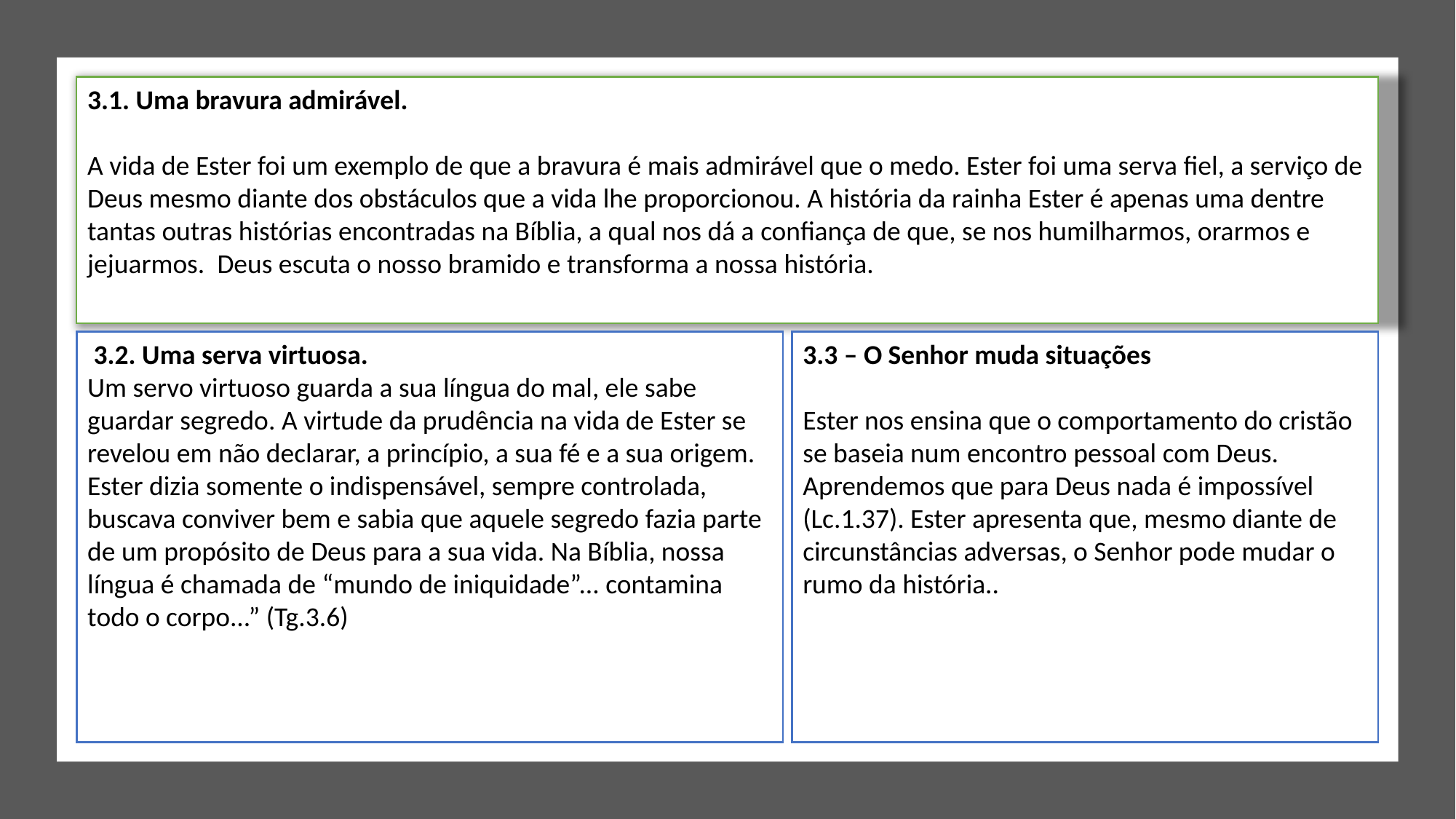

3.1. Uma bravura admirável.

A vida de Ester foi um exemplo de que a bravura é mais admirável que o medo. Ester foi uma serva fiel, a serviço de Deus mesmo diante dos obstáculos que a vida lhe proporcionou. A história da rainha Ester é apenas uma dentre tantas outras histórias encontradas na Bíblia, a qual nos dá a confiança de que, se nos humilharmos, orarmos e jejuarmos.  Deus escuta o nosso bramido e transforma a nossa história.

3.3 – O Senhor muda situações

Ester nos ensina que o comportamento do cristão se baseia num encontro pessoal com Deus. Aprendemos que para Deus nada é impossível (Lc.1.37). Ester apresenta que, mesmo diante de circunstâncias adversas, o Senhor pode mudar o rumo da história..
 3.2. Uma serva virtuosa.
Um servo virtuoso guarda a sua língua do mal, ele sabe guardar segredo. A virtude da prudência na vida de Ester se revelou em não declarar, a princípio, a sua fé e a sua origem. Ester dizia somente o indispensável, sempre controlada, buscava conviver bem e sabia que aquele segredo fazia parte de um propósito de Deus para a sua vida. Na Bíblia, nossa língua é chamada de “mundo de iniquidade”... contamina todo o corpo...” (Tg.3.6)